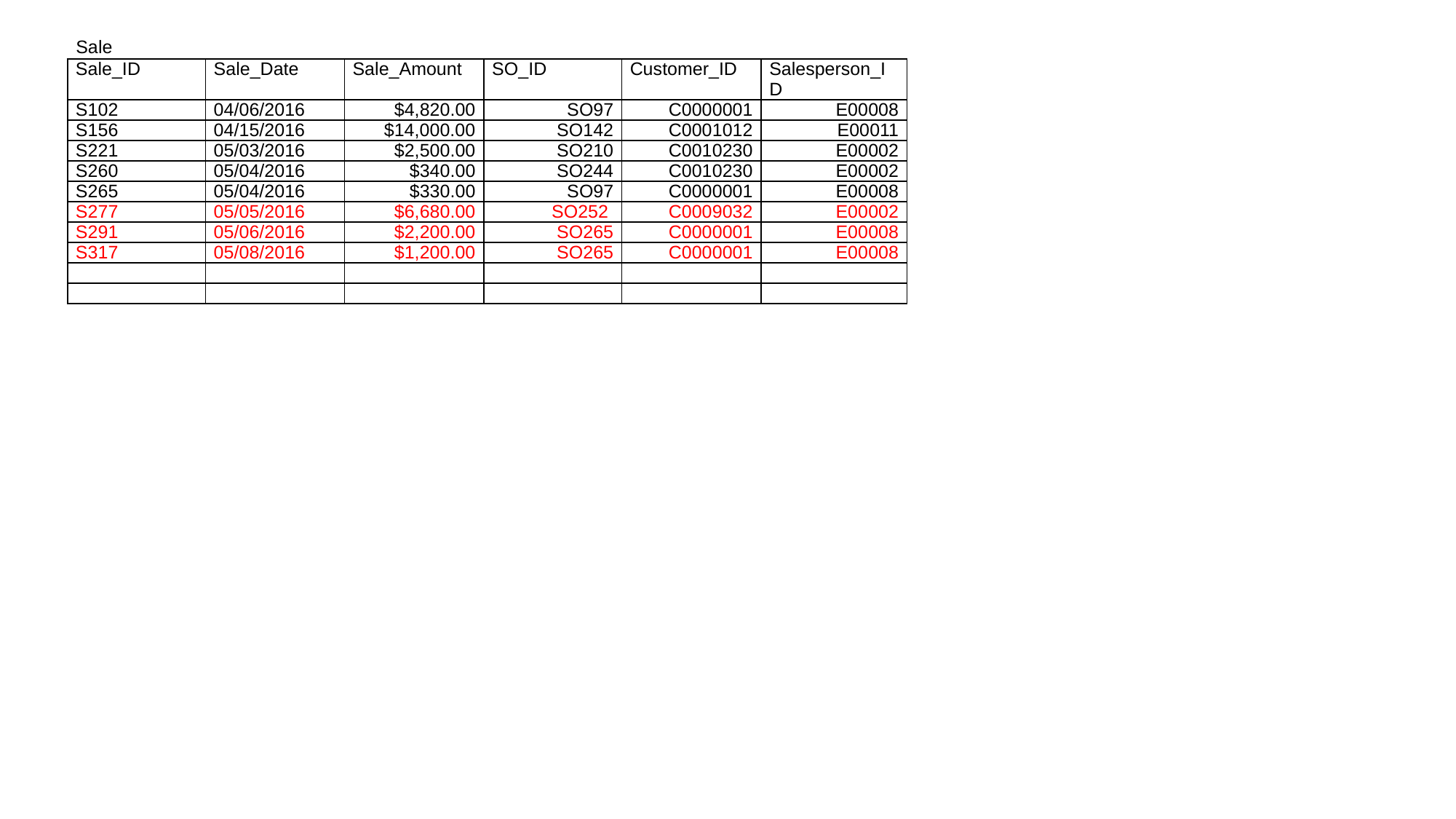

Sale
| Sale\_ID | Sale\_Date | Sale\_Amount | SO\_ID | Customer\_ID | Salesperson\_ID |
| --- | --- | --- | --- | --- | --- |
| S102 | 04/06/2016 | $4,820.00 | SO97 | C0000001 | E00008 |
| S156 | 04/15/2016 | $14,000.00 | SO142 | C0001012 | E00011 |
| S221 | 05/03/2016 | $2,500.00 | SO210 | C0010230 | E00002 |
| S260 | 05/04/2016 | $340.00 | SO244 | C0010230 | E00002 |
| S265 | 05/04/2016 | $330.00 | SO97 | C0000001 | E00008 |
| S277 | 05/05/2016 | $6,680.00 | SO252 | C0009032 | E00002 |
| S291 | 05/06/2016 | $2,200.00 | SO265 | C0000001 | E00008 |
| S317 | 05/08/2016 | $1,200.00 | SO265 | C0000001 | E00008 |
|  |  |  |  |  |  |
|  |  |  |  |  |  |